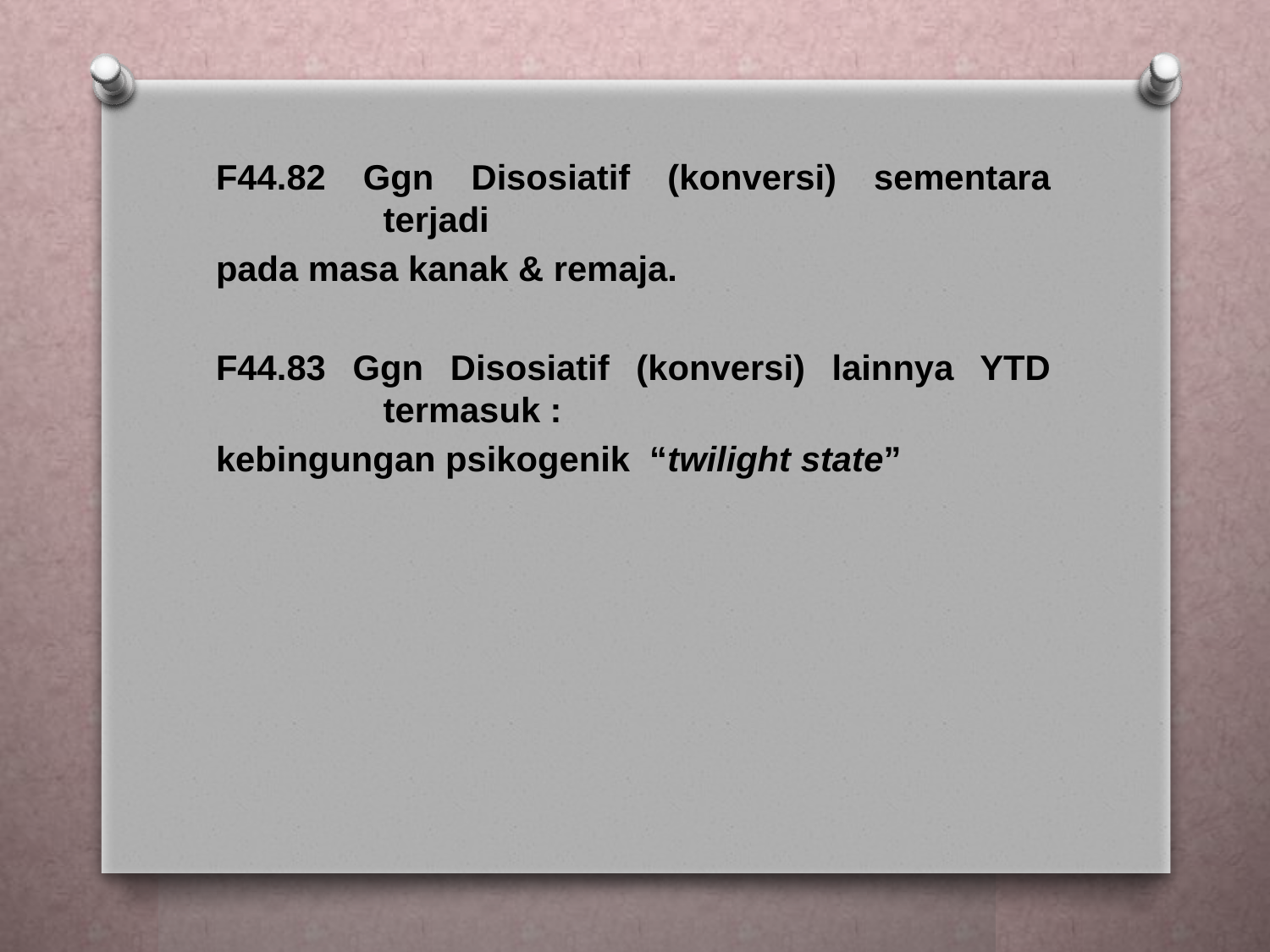

F44.82 Ggn Disosiatif (konversi) sementara terjadi
pada masa kanak & remaja.

F44.83 Ggn Disosiatif (konversi) lainnya YTD termasuk :
kebingungan psikogenik  “twilight state”